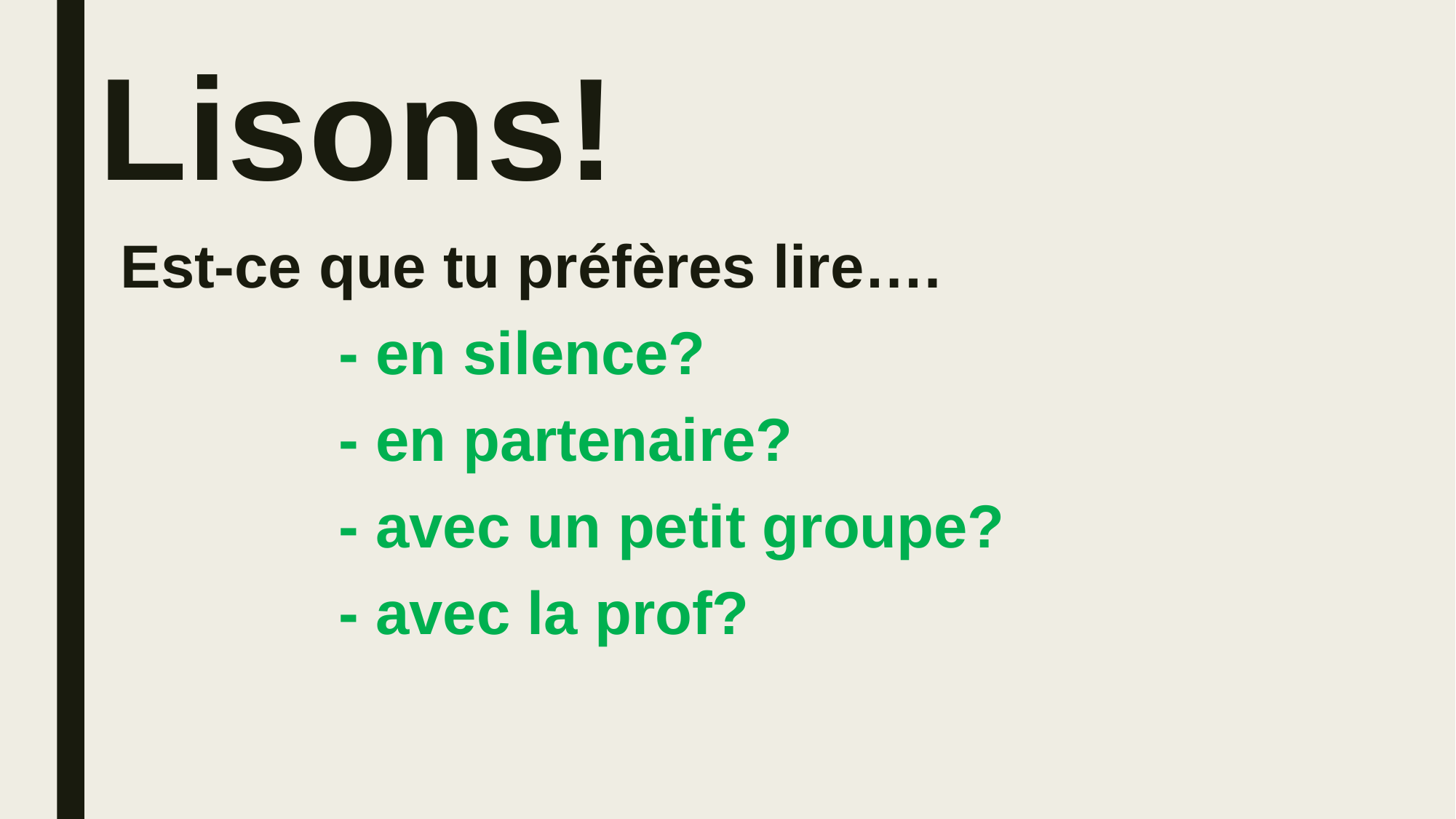

# Lisons!
Est-ce que tu préfères lire….
		- en silence?
		- en partenaire?
		- avec un petit groupe?
		- avec la prof?